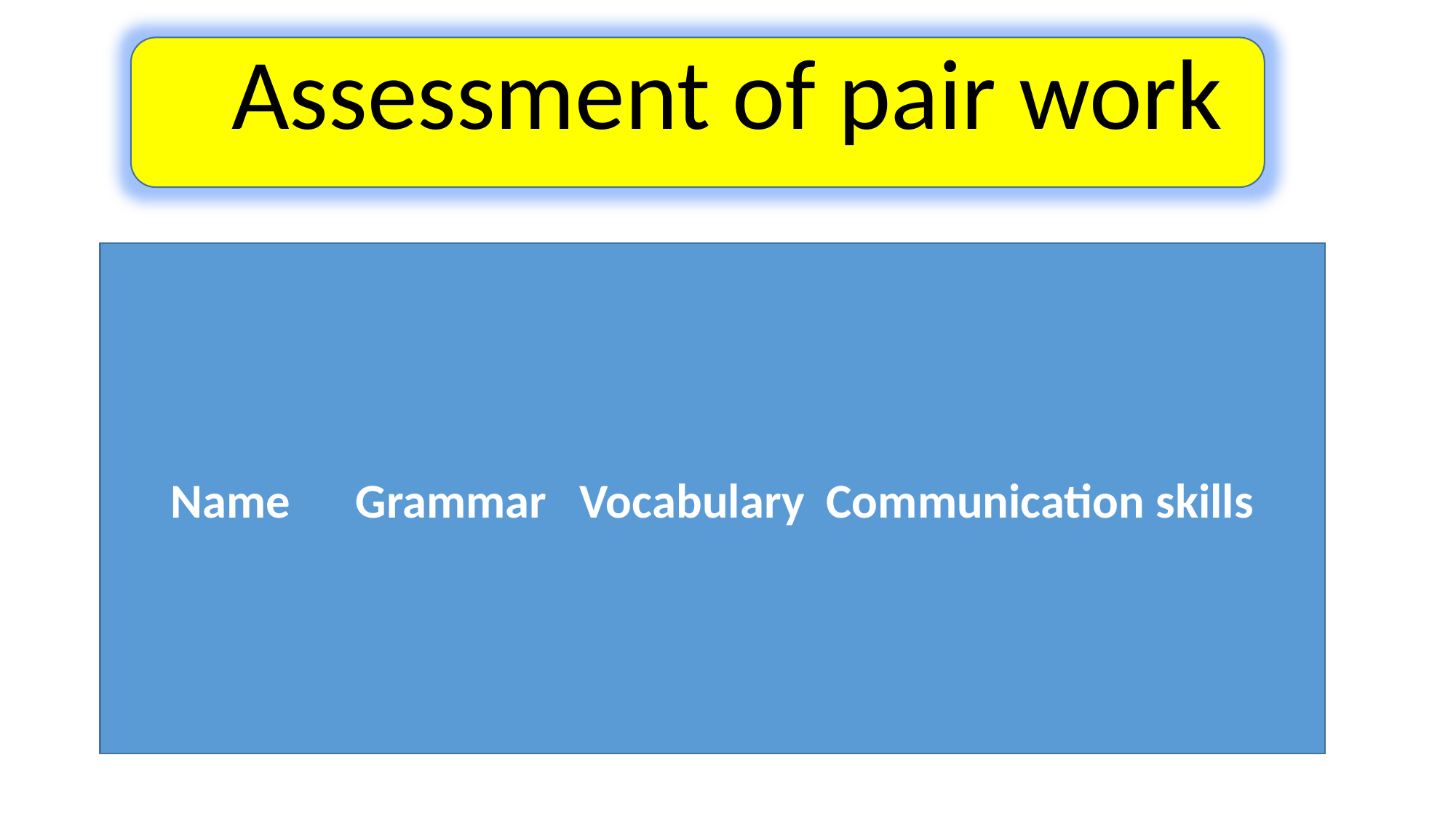

Assessment of pair work

Name      Grammar   Vocabulary  Communication skills